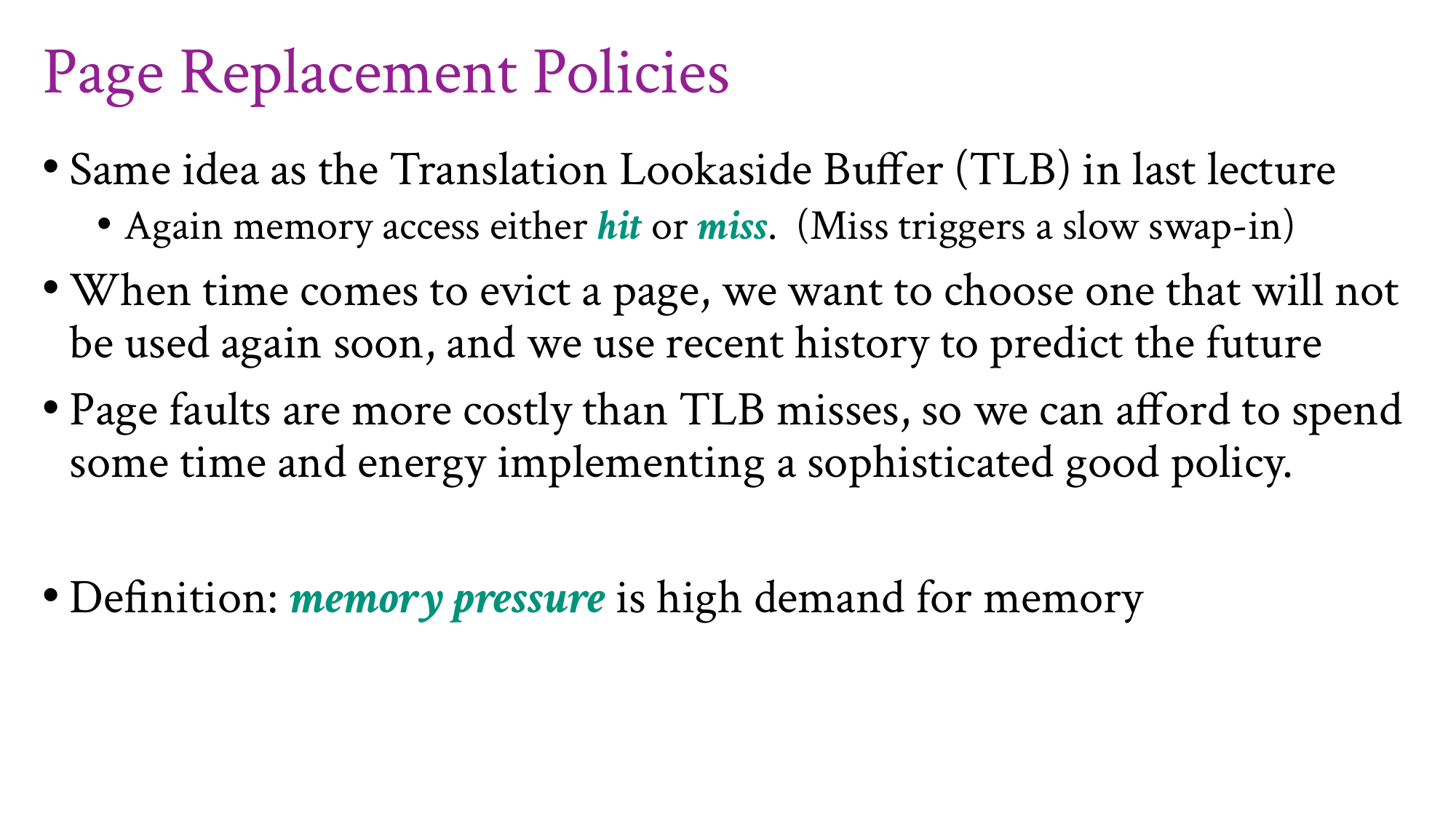

# Page Replacement Policies
Same idea as the Translation Lookaside Buffer (TLB) in last lecture
Again memory access either hit or miss.  (Miss triggers a slow swap-in)
When time comes to evict a page, we want to choose one that will not be used again soon, and we use recent history to predict the future
Page faults are more costly than TLB misses, so we can afford to spend some time and energy implementing a sophisticated good policy.

Definition: memory pressure is high demand for memory